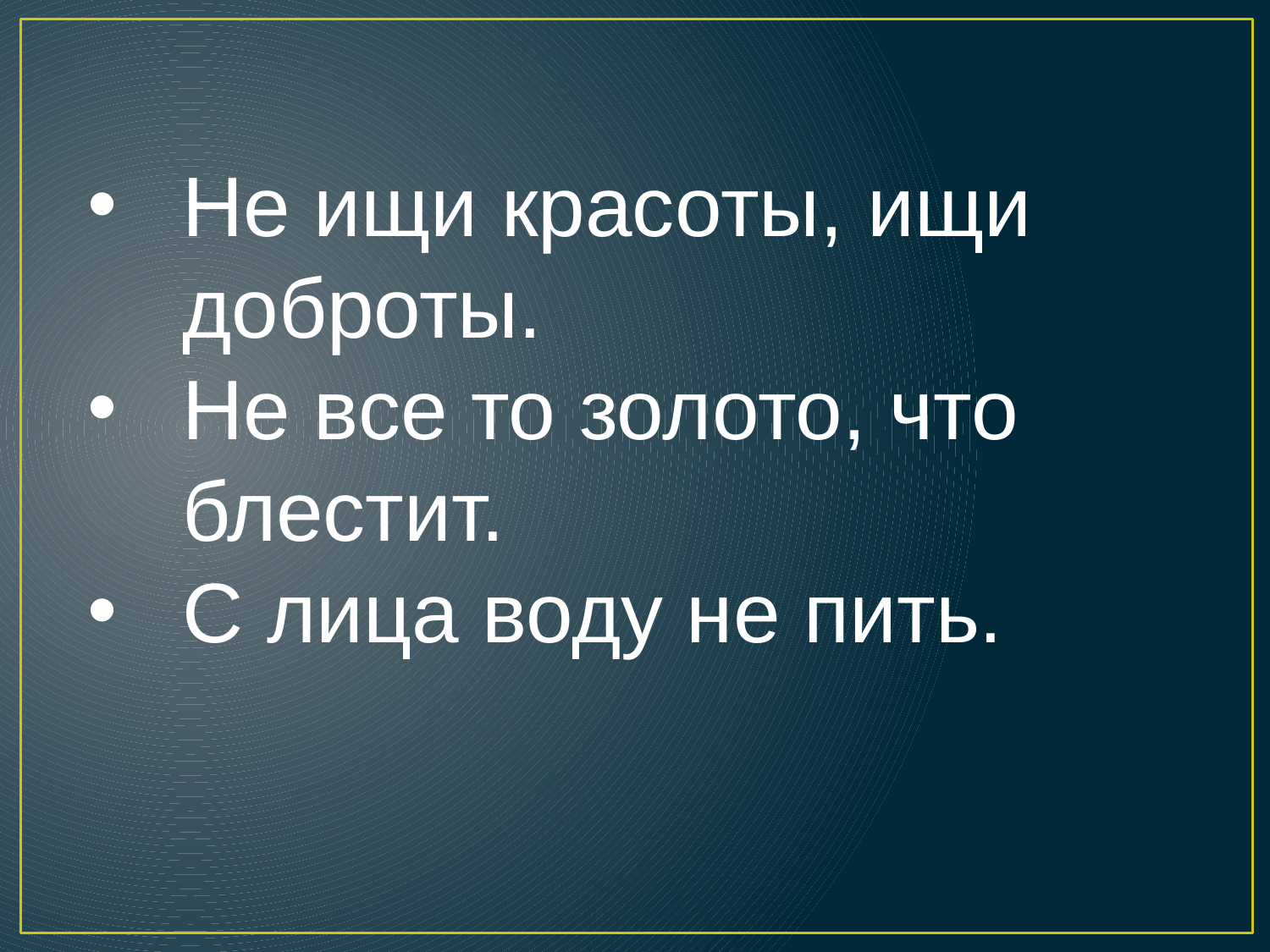

Не ищи красоты, ищи доброты.
Не все то золото, что блестит.
С лица воду не пить.